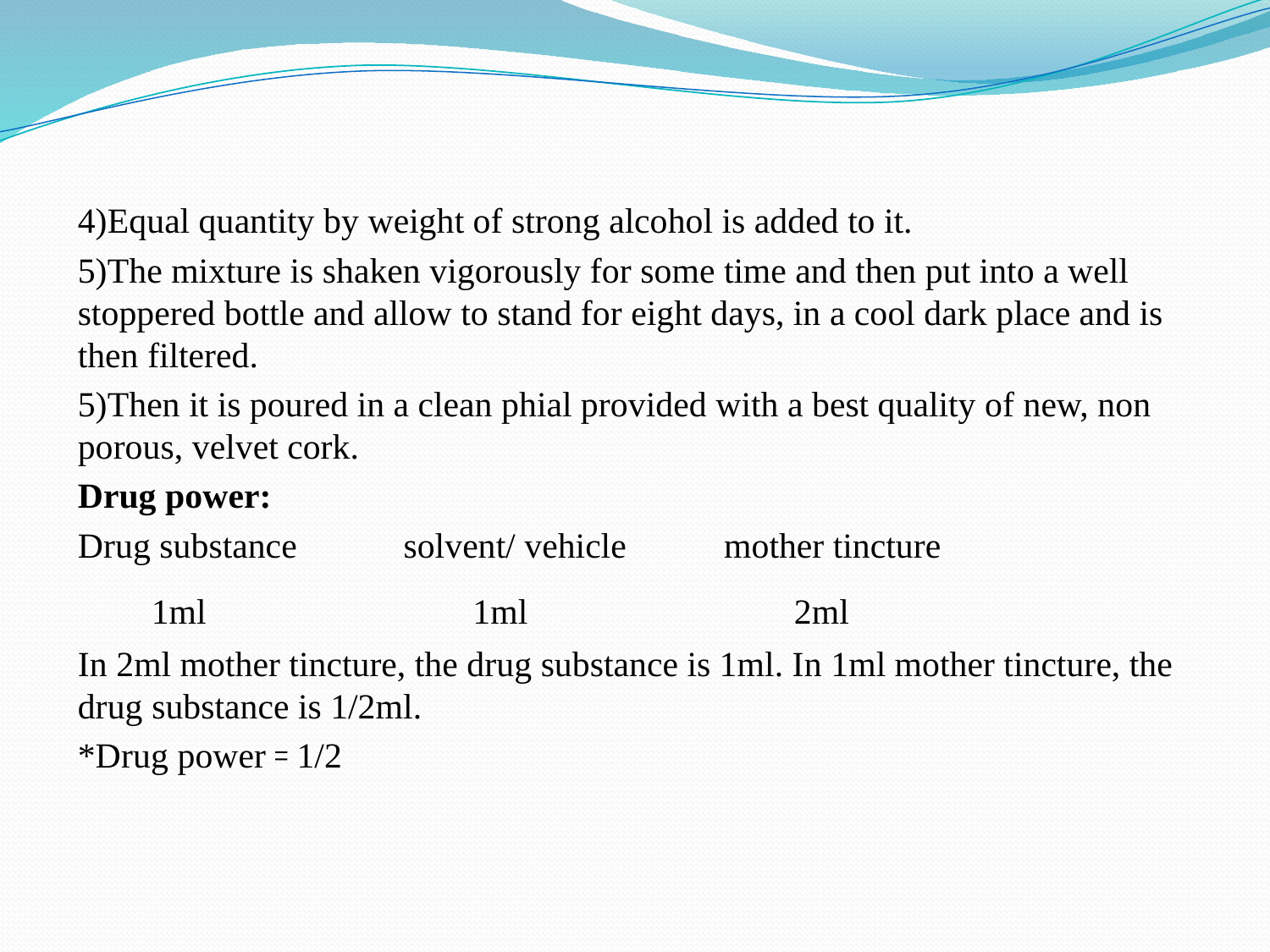

4)Equal quantity by weight of strong alcohol is added to it.
5)The mixture is shaken vigorously for some time and then put into a well stoppered bottle and allow to stand for eight days, in a cool dark place and is then filtered.
5)Then it is poured in a clean phial provided with a best quality of new, non porous, velvet cork.
Drug power:
Drug substance            solvent/ vehicle           mother tincture
      1ml                              1ml                              2ml
In 2ml mother tincture, the drug substance is 1ml. In 1ml mother tincture, the drug substance is 1/2ml.
*Drug power ꞊ 1/2